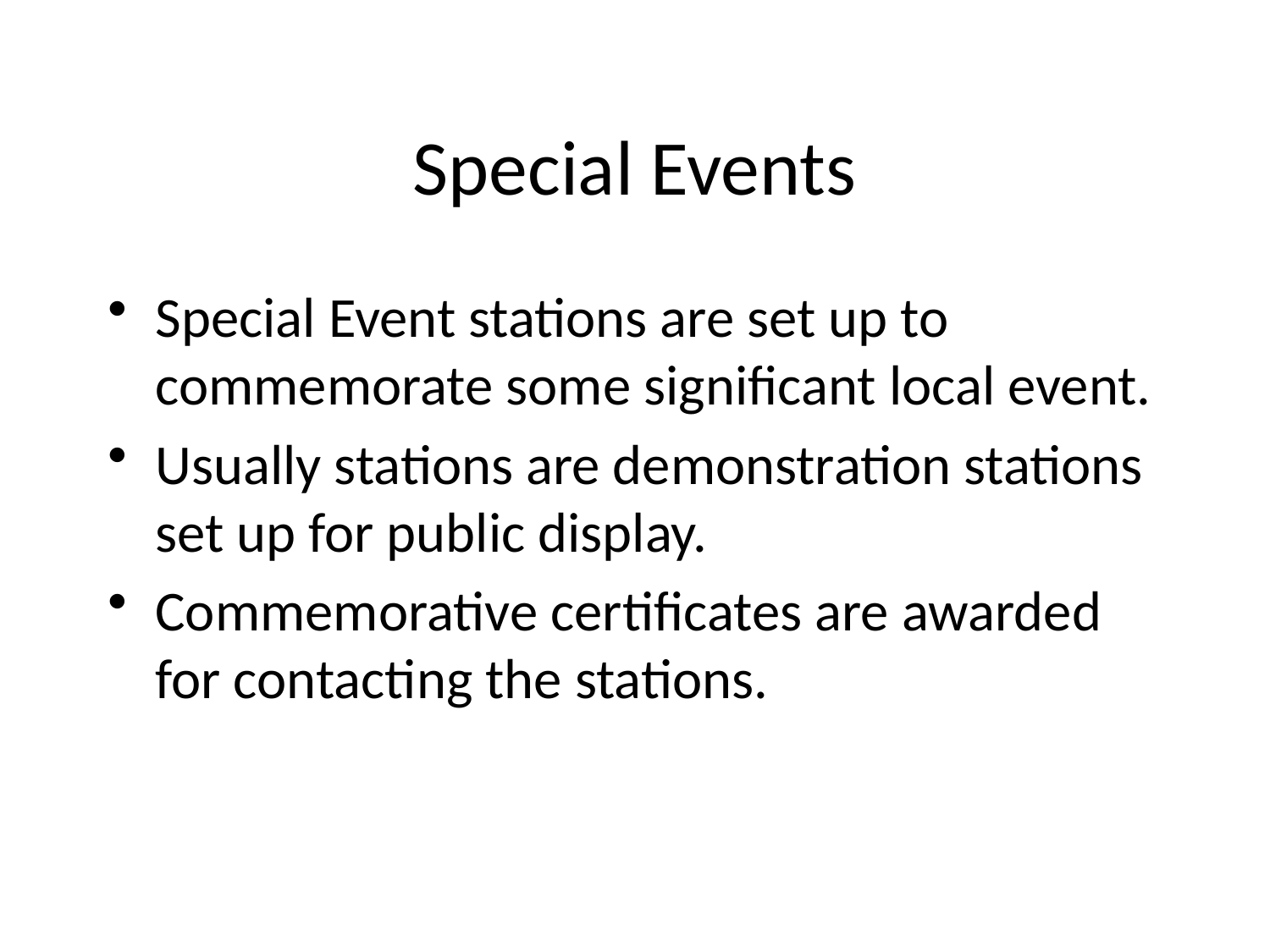

Special Events
Special Event stations are set up to commemorate some significant local event.
Usually stations are demonstration stations set up for public display.
Commemorative certificates are awarded for contacting the stations.